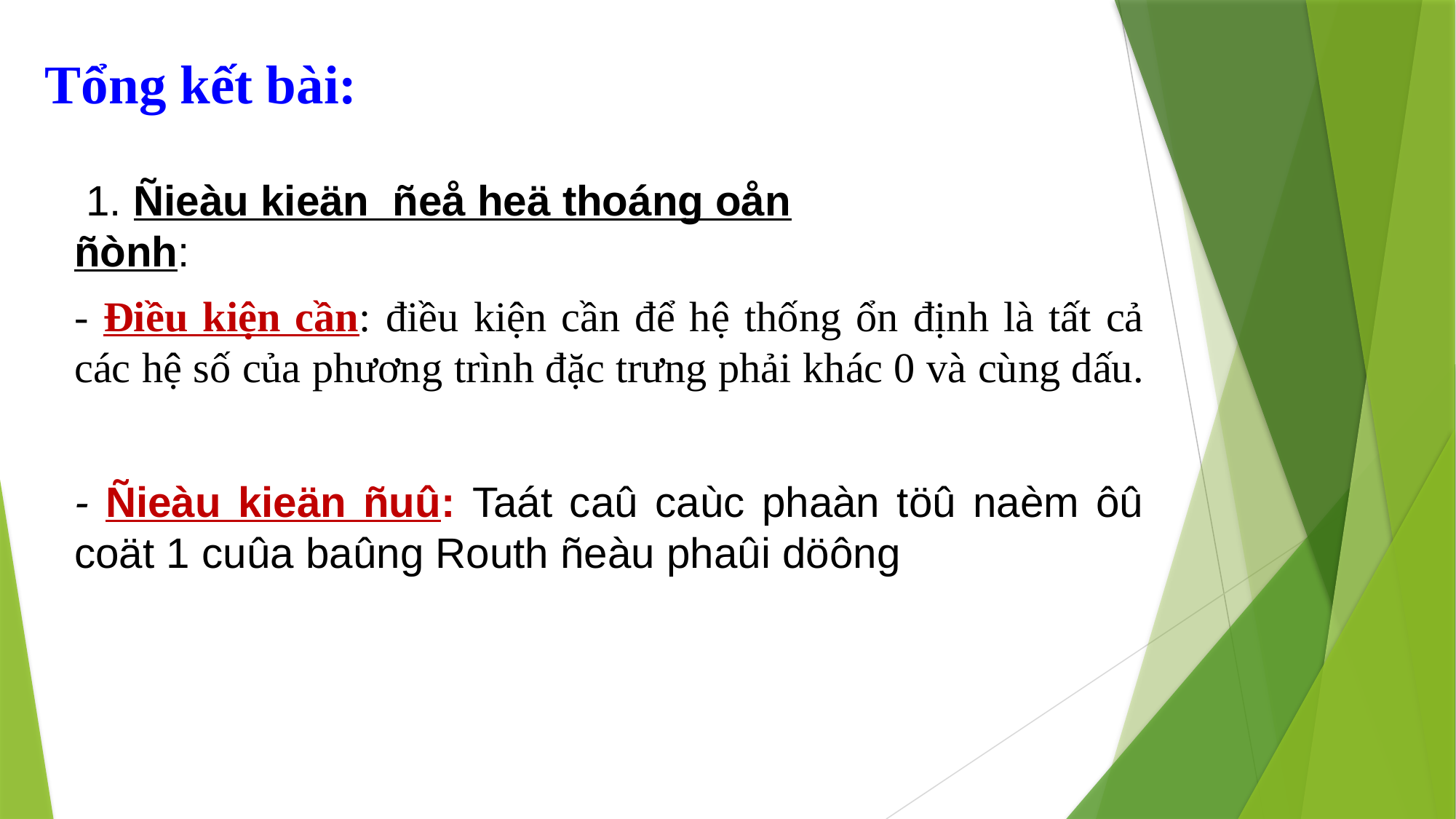

# Tổng kết bài:
 1. Ñieàu kieän  ñeå heä thoáng oån ñònh:
- Điều kiện cần: điều kiện cần để hệ thống ổn định là tất cả các hệ số của phương trình đặc trưng phải khác 0 và cùng dấu.
- Ñieàu kieän ñuû: Taát caû caùc phaàn töû naèm ôû coät 1 cuûa baûng Routh ñeàu phaûi döông